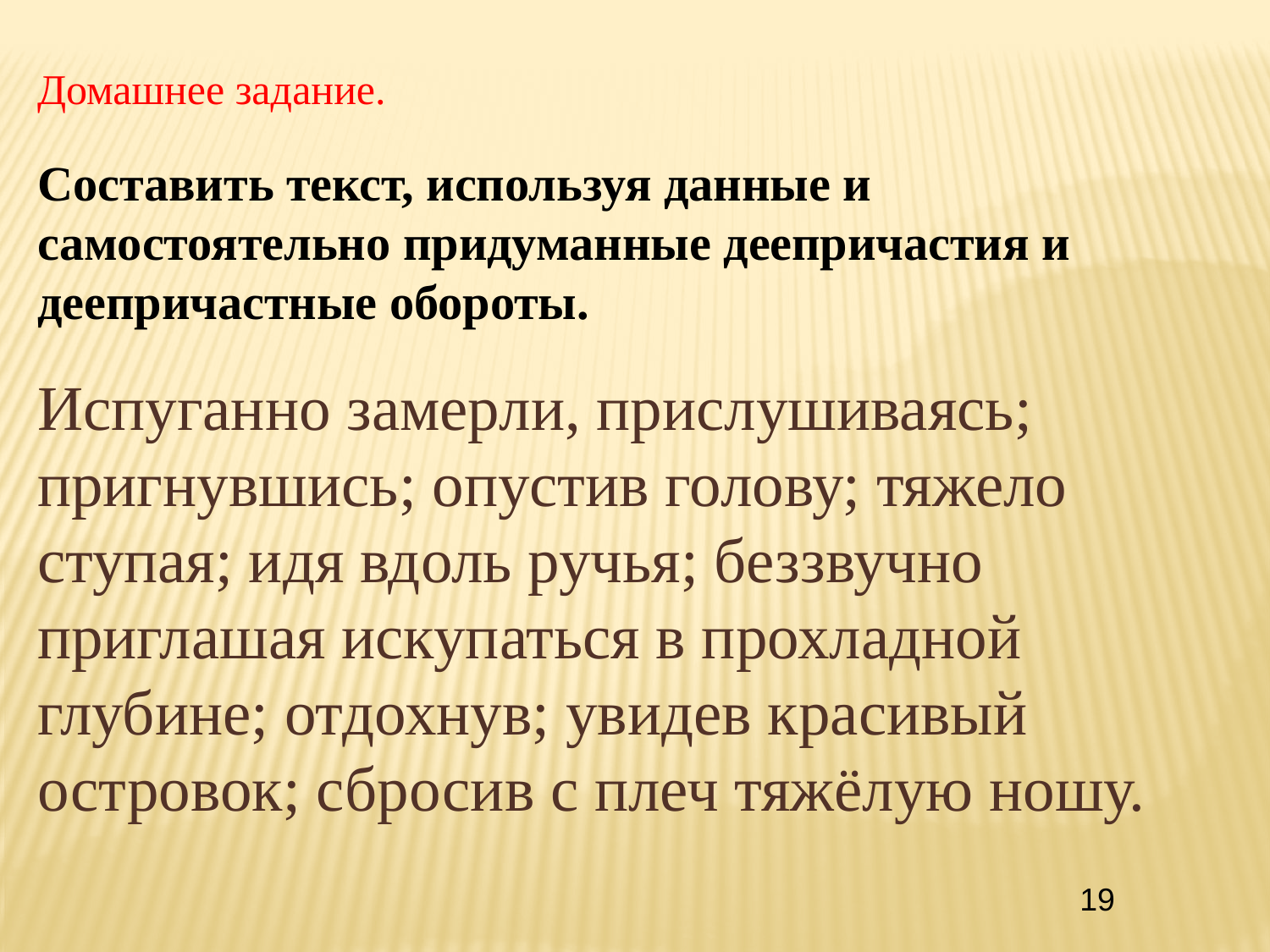

Домашнее задание.

Составить текст, используя данные и самостоятельно придуманные деепричастия и деепричастные обороты.

Испуганно замерли, прислушиваясь; пригнувшись; опустив голову; тяжело ступая; идя вдоль ручья; беззвучно приглашая искупаться в прохладной глубине; отдохнув; увидев красивый островок; сбросив с плеч тяжёлую ношу.
19